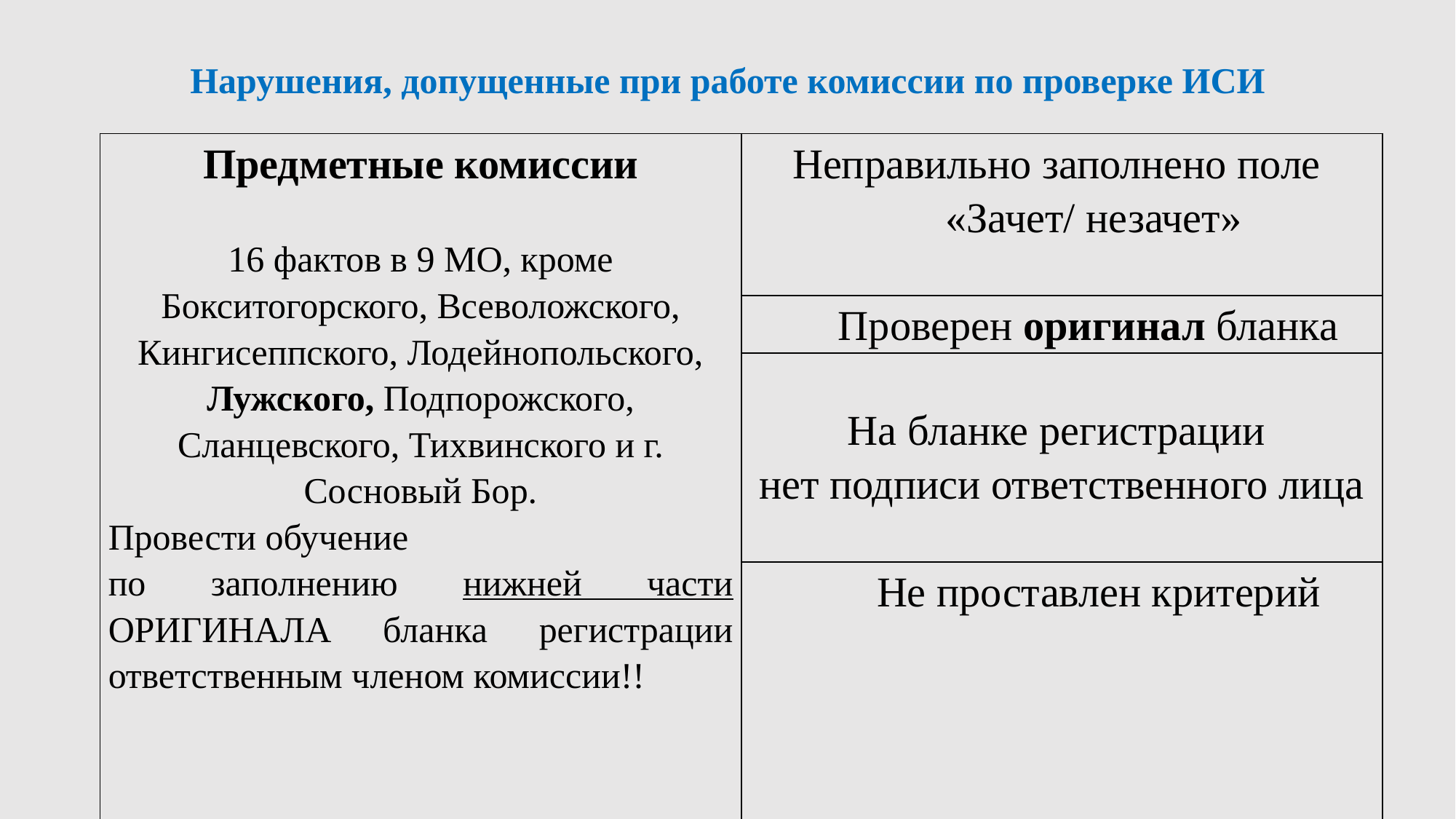

# Нарушения, допущенные при работе комиссии по проверке ИСИ
| Предметные комиссии 16 фактов в 9 МО, кроме Бокситогорского, Всеволожского, Кингисеппского, Лодейнопольского, Лужского, Подпорожского, Сланцевского, Тихвинского и г. Сосновый Бор. Провести обучение по заполнению нижней части ОРИГИНАЛА бланка регистрации ответственным членом комиссии!! | Неправильно заполнено поле «Зачет/ незачет» |
| --- | --- |
|  | Проверен оригинал бланка |
|  | На бланке регистрации нет подписи ответственного лица |
|  | Не проставлен критерий |